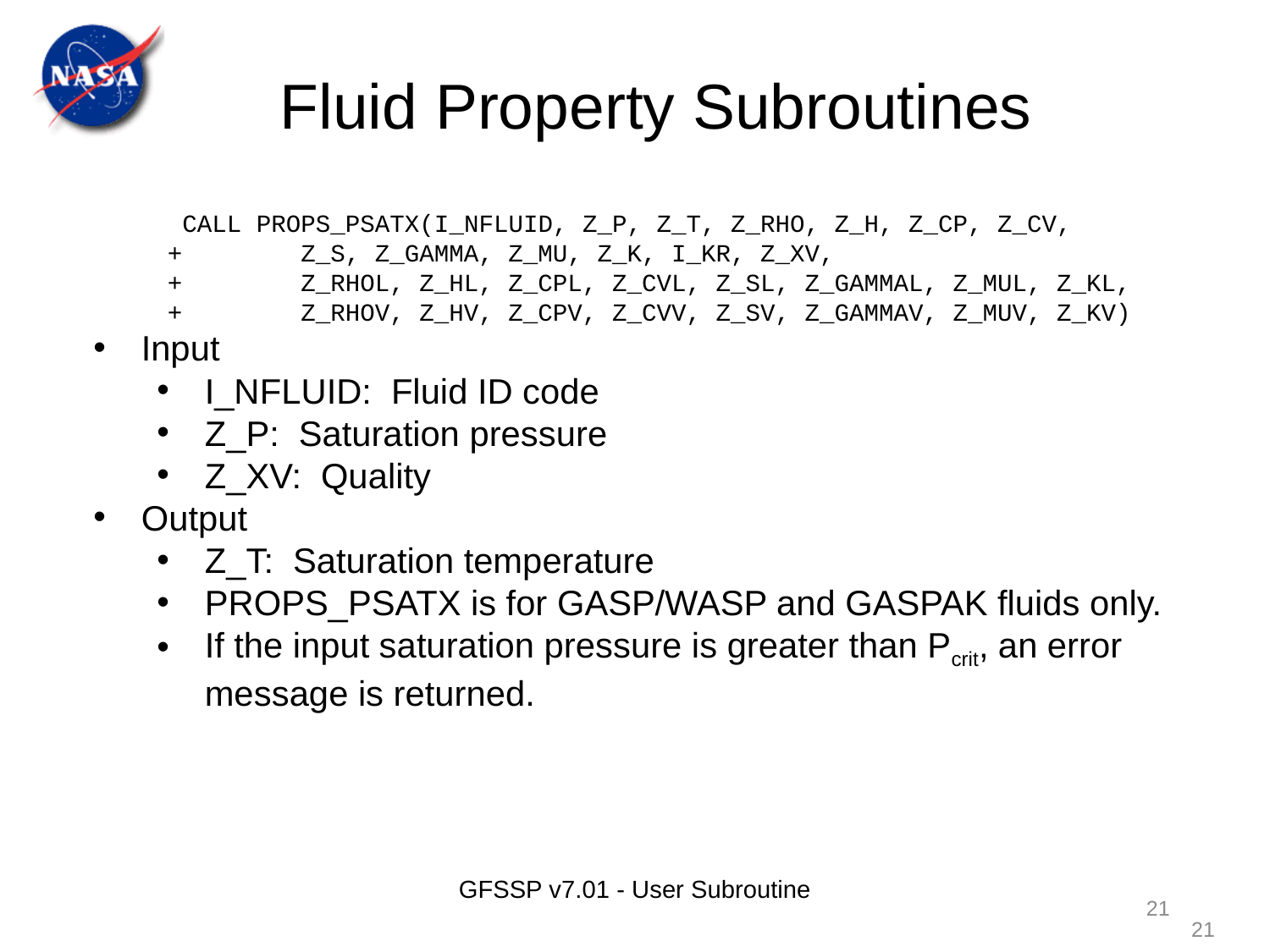

Fluid Property Subroutines
      CALL PROPS_PSATX(I_NFLUID, Z_P, Z_T, Z_RHO, Z_H, Z_CP, Z_CV,
     +        Z_S, Z_GAMMA, Z_MU, Z_K, I_KR, Z_XV,
     +        Z_RHOL, Z_HL, Z_CPL, Z_CVL, Z_SL, Z_GAMMAL, Z_MUL, Z_KL,
     +        Z_RHOV, Z_HV, Z_CPV, Z_CVV, Z_SV, Z_GAMMAV, Z_MUV, Z_KV)
Input
I_NFLUID:  Fluid ID code
Z_P:  Saturation pressure
Z_XV:  Quality
Output
Z_T:  Saturation temperature
PROPS_PSATX is for GASP/WASP and GASPAK fluids only.
If the input saturation pressure is greater than Pcrit, an error message is returned.

GFSSP v7.01 - User Subroutine
21
21